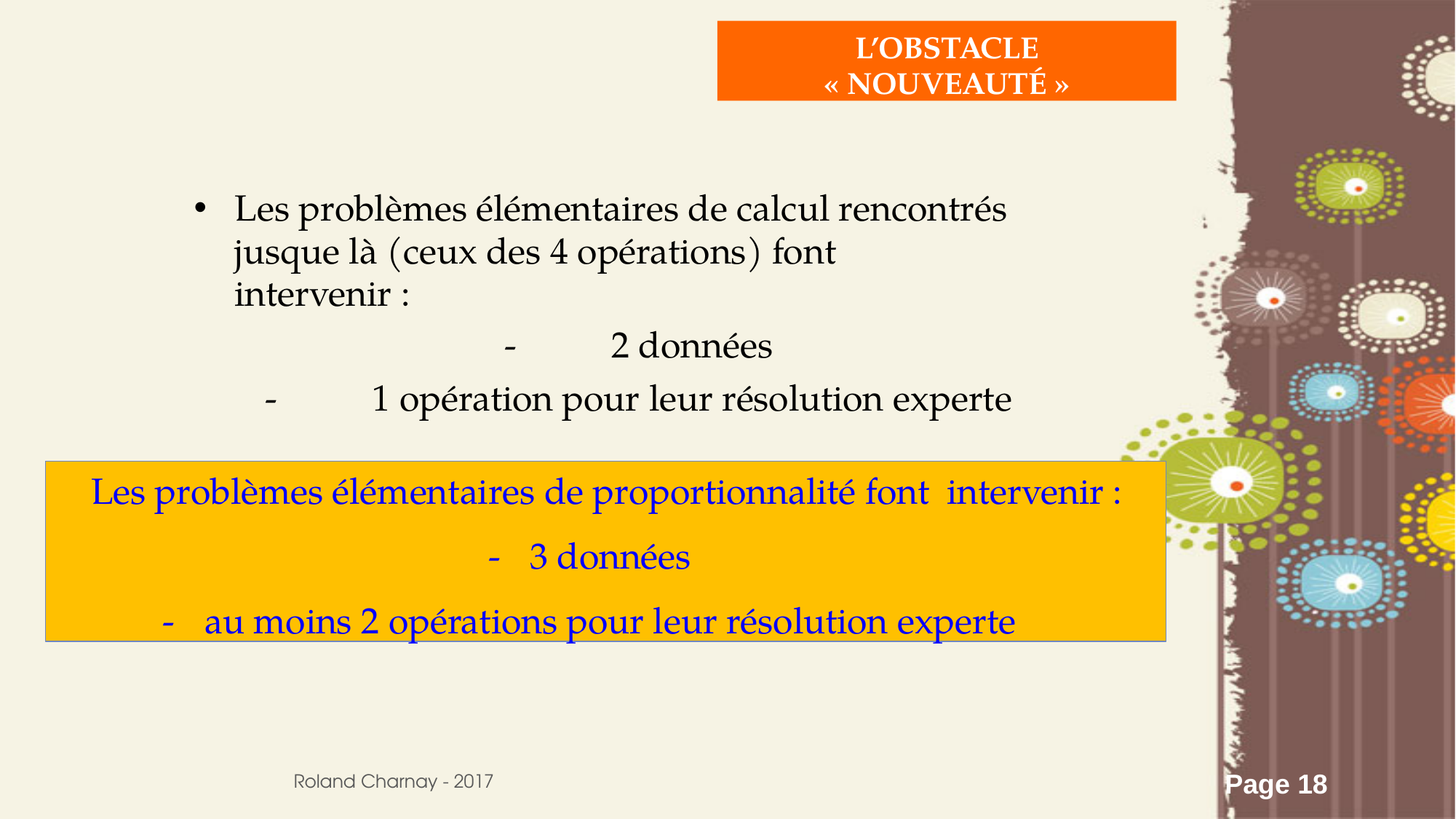

L’OBSTACLE
« NOUVEAUTÉ »
Les problèmes élémentaires de calcul rencontrés  jusque là (ceux des 4 opérations) font intervenir :
-	2 données
-	1 opération pour leur résolution experte
Les problèmes élémentaires de proportionnalité font  intervenir :
-	3 données
-	au moins 2 opérations pour leur résolution experte
Roland Charnay - 2017
18